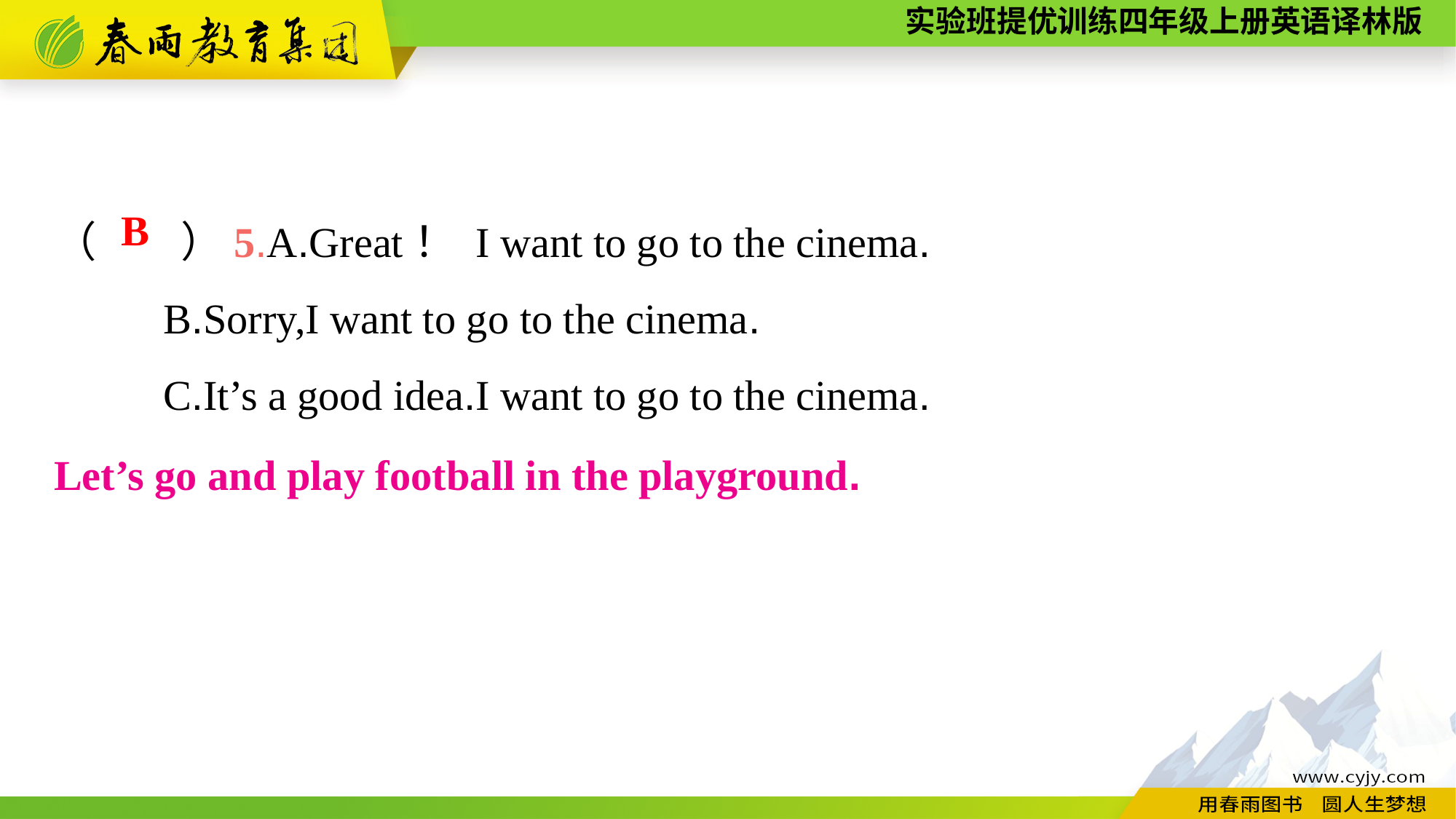

（　　）5.A.Great！ I want to go to the cinema.
	B.Sorry,I want to go to the cinema.
	C.It’s a good idea.I want to go to the cinema.
B
Let’s go and play football in the playground.